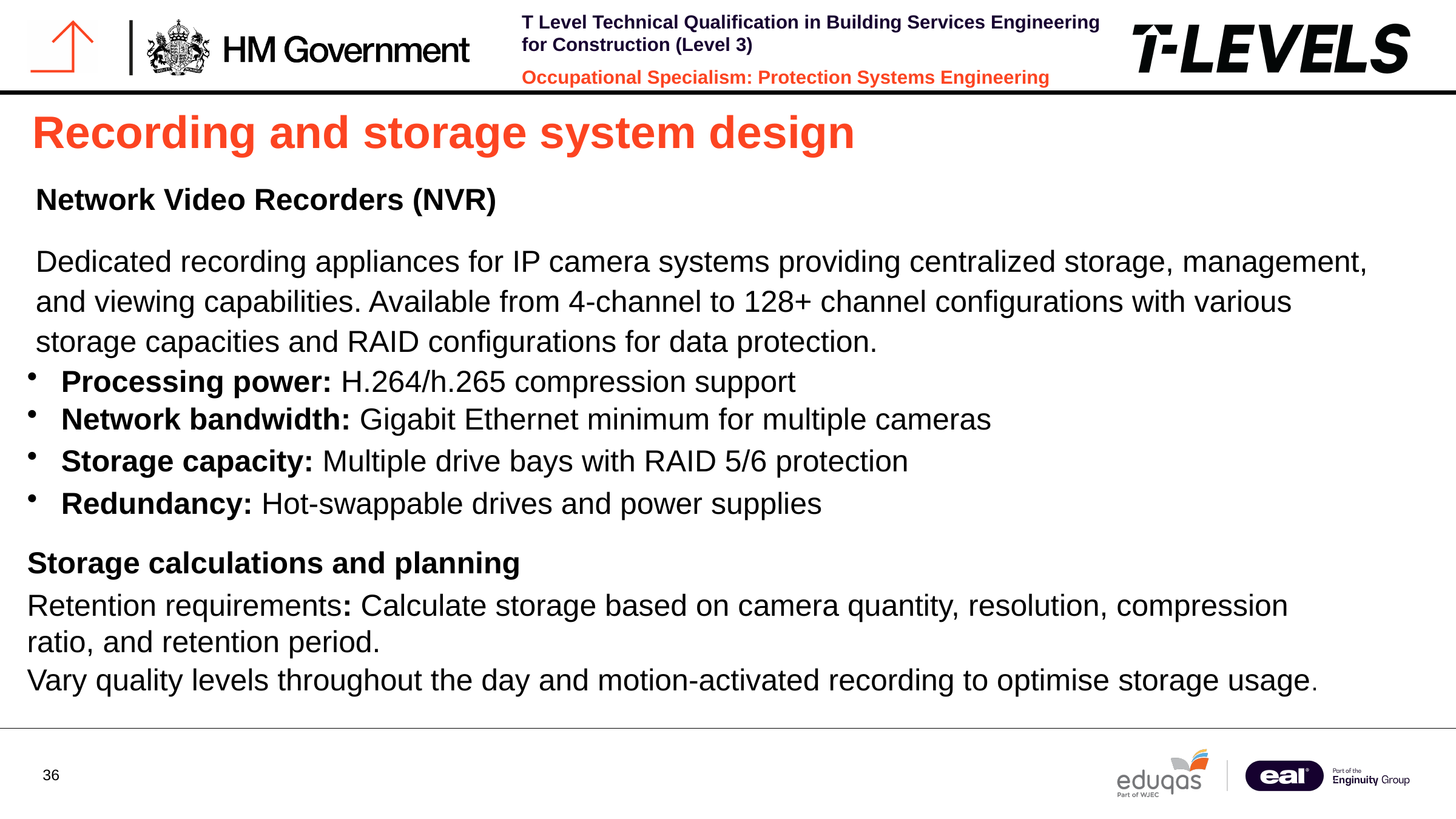

Recording and storage system design
Network Video Recorders (NVR)
Dedicated recording appliances for IP camera systems providing centralized storage, management, and viewing capabilities. Available from 4-channel to 128+ channel configurations with various storage capacities and RAID configurations for data protection.
Processing power: H.264/h.265 compression support
Network bandwidth: Gigabit Ethernet minimum for multiple cameras
Storage capacity: Multiple drive bays with RAID 5/6 protection
Redundancy: Hot-swappable drives and power supplies
Storage calculations and planning
Retention requirements: Calculate storage based on camera quantity, resolution, compression
ratio, and retention period.

Vary quality levels throughout the day and motion-activated recording to optimise storage usage.